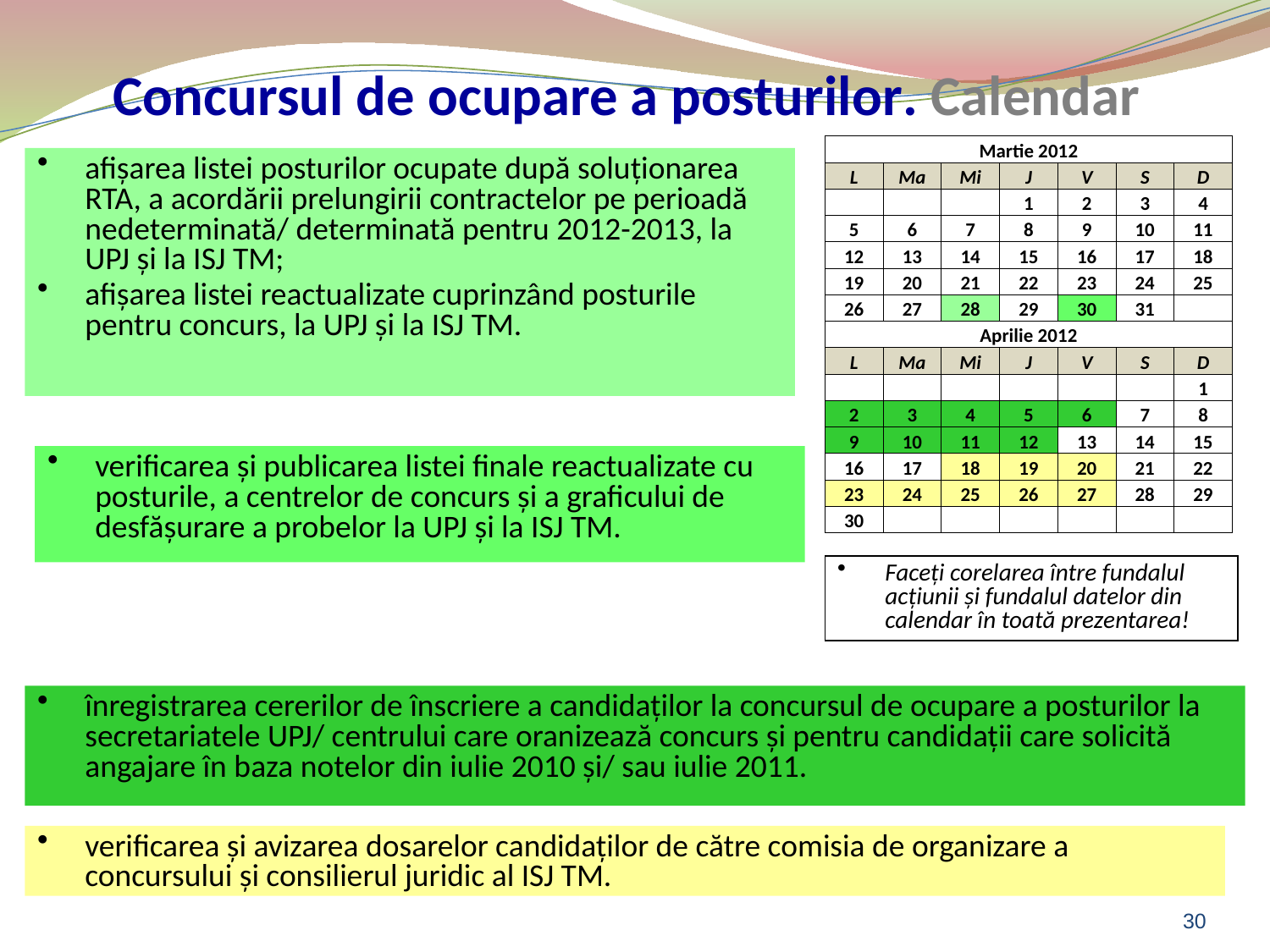

# Concursul de ocupare a posturilor. Calendar
| Martie 2012 |  |  |  |  |  |  |
| --- | --- | --- | --- | --- | --- | --- |
| L | Ma | Mi | J | V | S | D |
|  |  |  | 1 | 2 | 3 | 4 |
| 5 | 6 | 7 | 8 | 9 | 10 | 11 |
| 12 | 13 | 14 | 15 | 16 | 17 | 18 |
| 19 | 20 | 21 | 22 | 23 | 24 | 25 |
| 26 | 27 | 28 | 29 | 30 | 31 |  |
| Aprilie 2012 |  |  |  |  |  |  |
| L | Ma | Mi | J | V | S | D |
|  |  |  |  |  |  | 1 |
| 2 | 3 | 4 | 5 | 6 | 7 | 8 |
| 9 | 10 | 11 | 12 | 13 | 14 | 15 |
| 16 | 17 | 18 | 19 | 20 | 21 | 22 |
| 23 | 24 | 25 | 26 | 27 | 28 | 29 |
| 30 |  |  |  |  |  |  |
afişarea listei posturilor ocupate după soluţionarea RTA, a acordării prelungirii contractelor pe perioadă nedeterminată/ determinată pentru 2012-2013, la UPJ şi la ISJ TM;
afişarea listei reactualizate cuprinzând posturile pentru concurs, la UPJ şi la ISJ TM.
verificarea şi publicarea listei finale reactualizate cu posturile, a centrelor de concurs şi a graficului de desfăşurare a probelor la UPJ şi la ISJ TM.
Faceţi corelarea între fundalul acţiunii şi fundalul datelor din calendar în toată prezentarea!
înregistrarea cererilor de înscriere a candidaţilor la concursul de ocupare a posturilor la secretariatele UPJ/ centrului care oranizează concurs şi pentru candidaţii care solicită angajare în baza notelor din iulie 2010 şi/ sau iulie 2011.
verificarea şi avizarea dosarelor candidaţilor de către comisia de organizare a concursului şi consilierul juridic al ISJ TM.
30